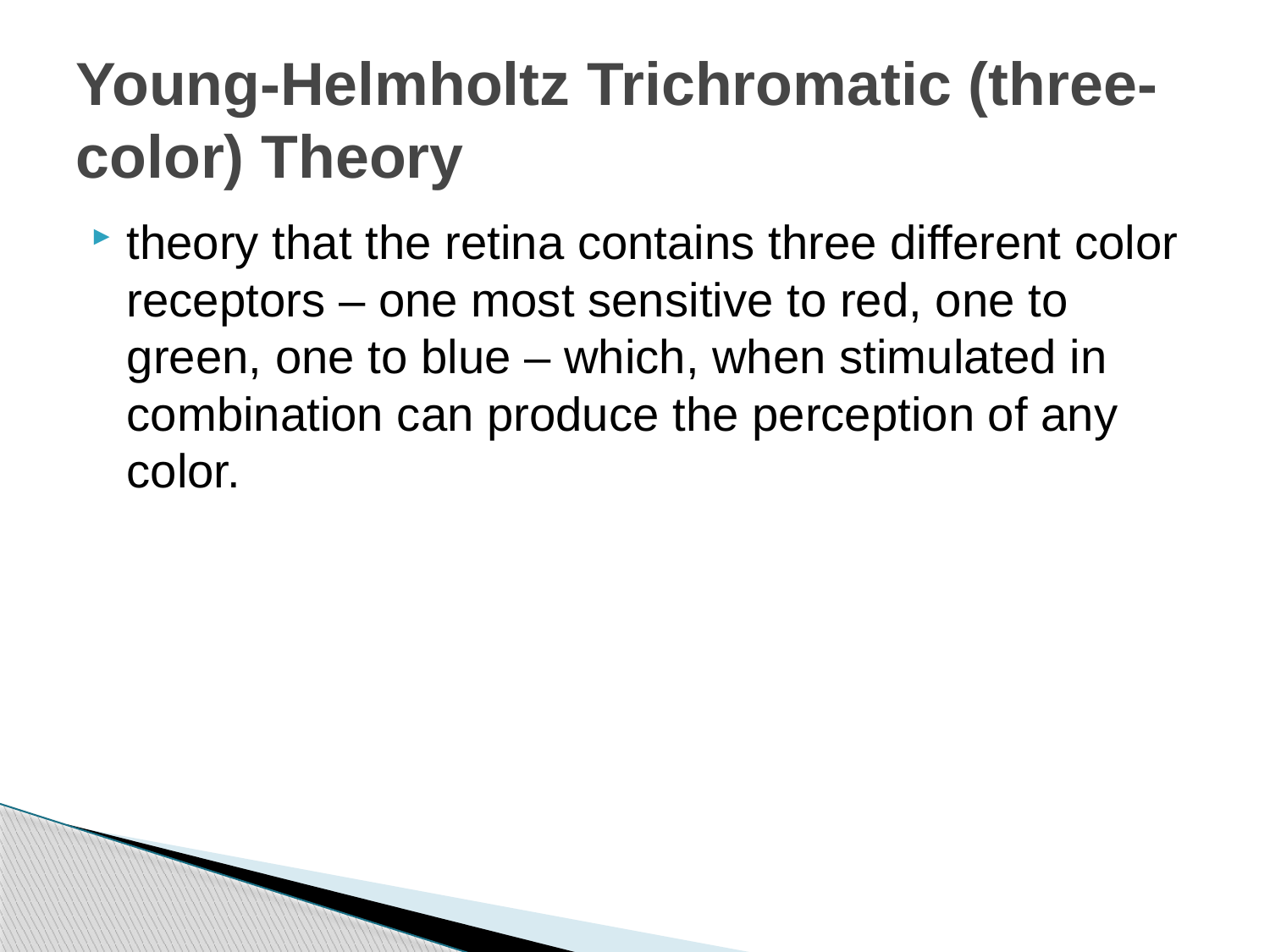

# Young-Helmholtz Trichromatic (three-color) Theory
theory that the retina contains three different color receptors – one most sensitive to red, one to green, one to blue – which, when stimulated in combination can produce the perception of any color.